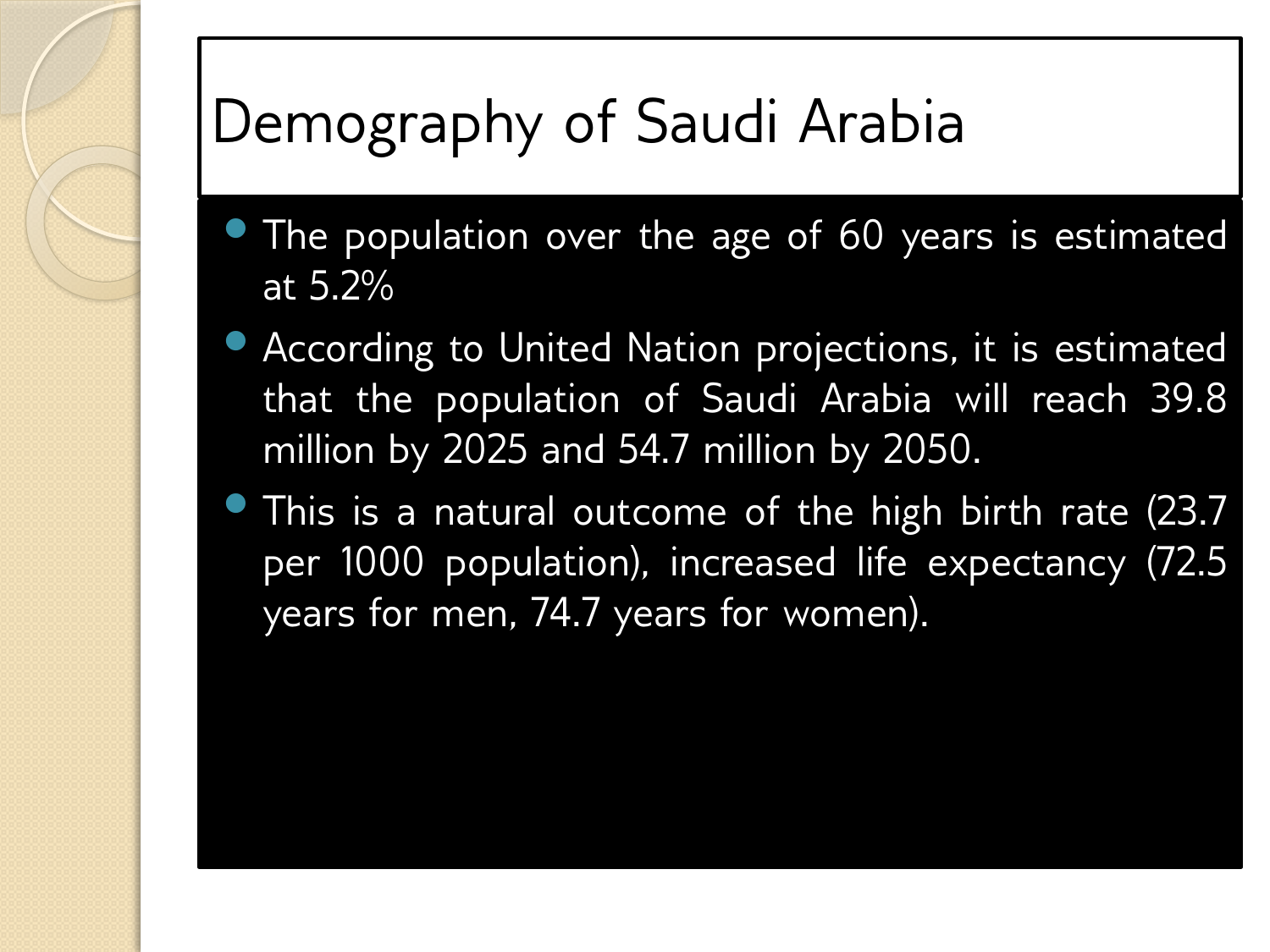

# Demography of Saudi Arabia
The population over the age of 60 years is estimated at 5.2%
According to United Nation projections, it is estimated that the population of Saudi Arabia will reach 39.8 million by 2025 and 54.7 million by 2050.
This is a natural outcome of the high birth rate (23.7 per 1000 population), increased life expectancy (72.5 years for men, 74.7 years for women).